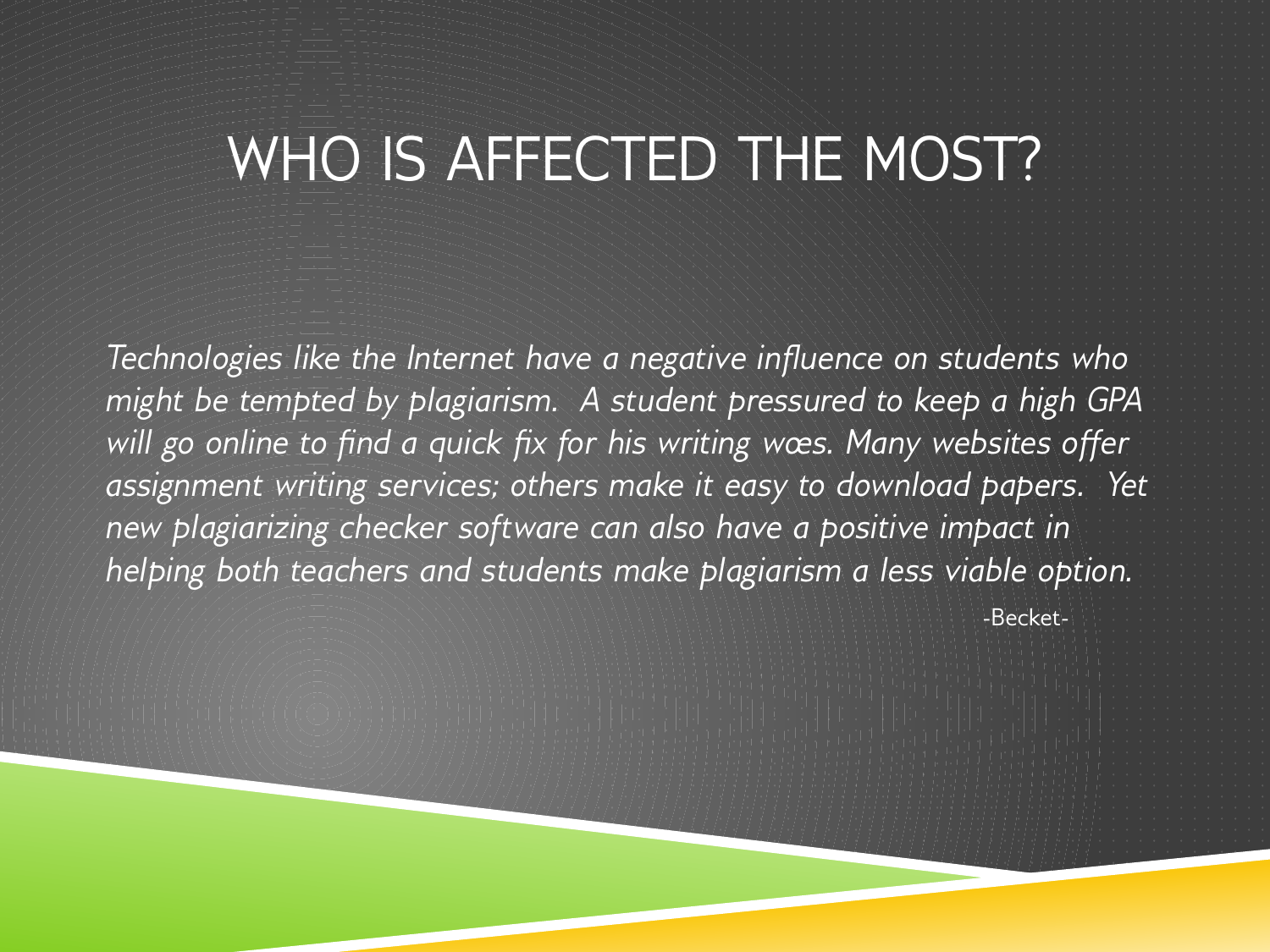

# Who is affected the most?
Technologies like the Internet have a negative influence on students who might be tempted by plagiarism.  A student pressured to keep a high GPA will go online to find a quick fix for his writing woes. Many websites offer assignment writing services; others make it easy to download papers.  Yet new plagiarizing checker software can also have a positive impact in helping both teachers and students make plagiarism a less viable option.
                                                    -Becket-